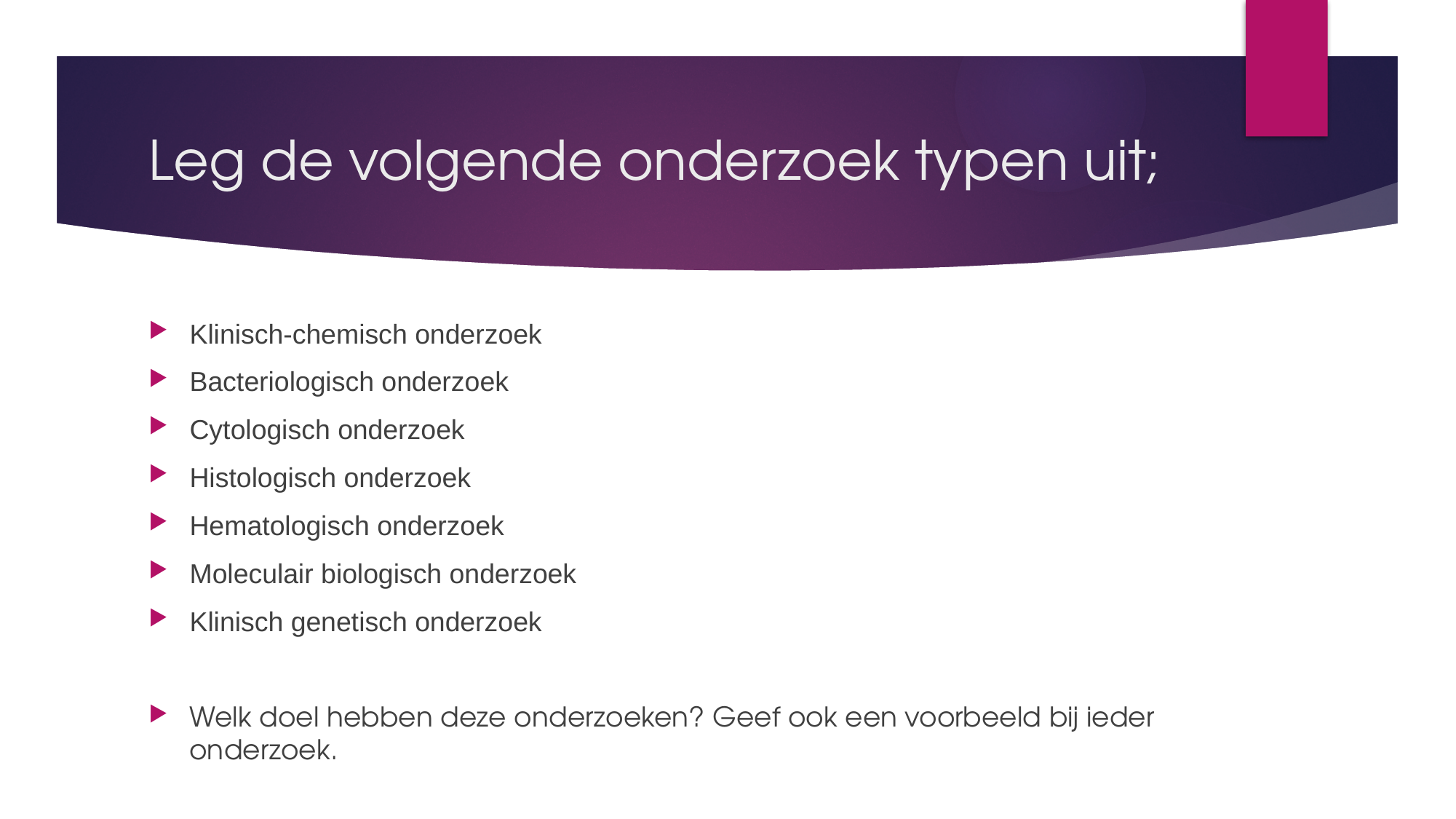

# Leg de volgende onderzoek typen uit;
Klinisch-chemisch onderzoek
Bacteriologisch onderzoek
Cytologisch onderzoek
Histologisch onderzoek
Hematologisch onderzoek
Moleculair biologisch onderzoek
Klinisch genetisch onderzoek

Welk doel hebben deze onderzoeken? Geef ook een voorbeeld bij ieder onderzoek.